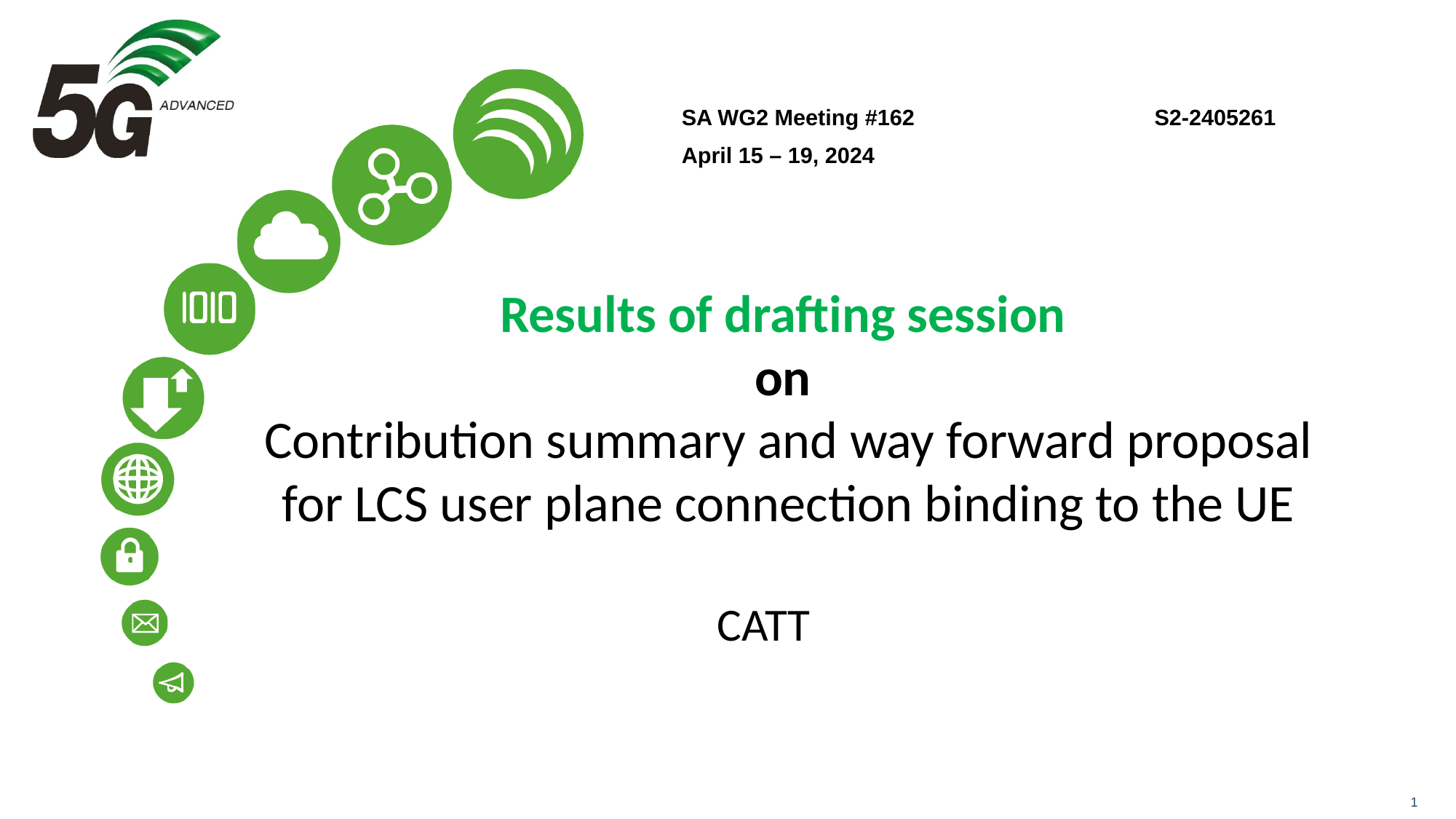

SA WG2 Meeting #162	S2-2405261
April 15 – 19, 2024
# Results of drafting session on Contribution summary and way forward proposal for LCS user plane connection binding to the UE
CATT